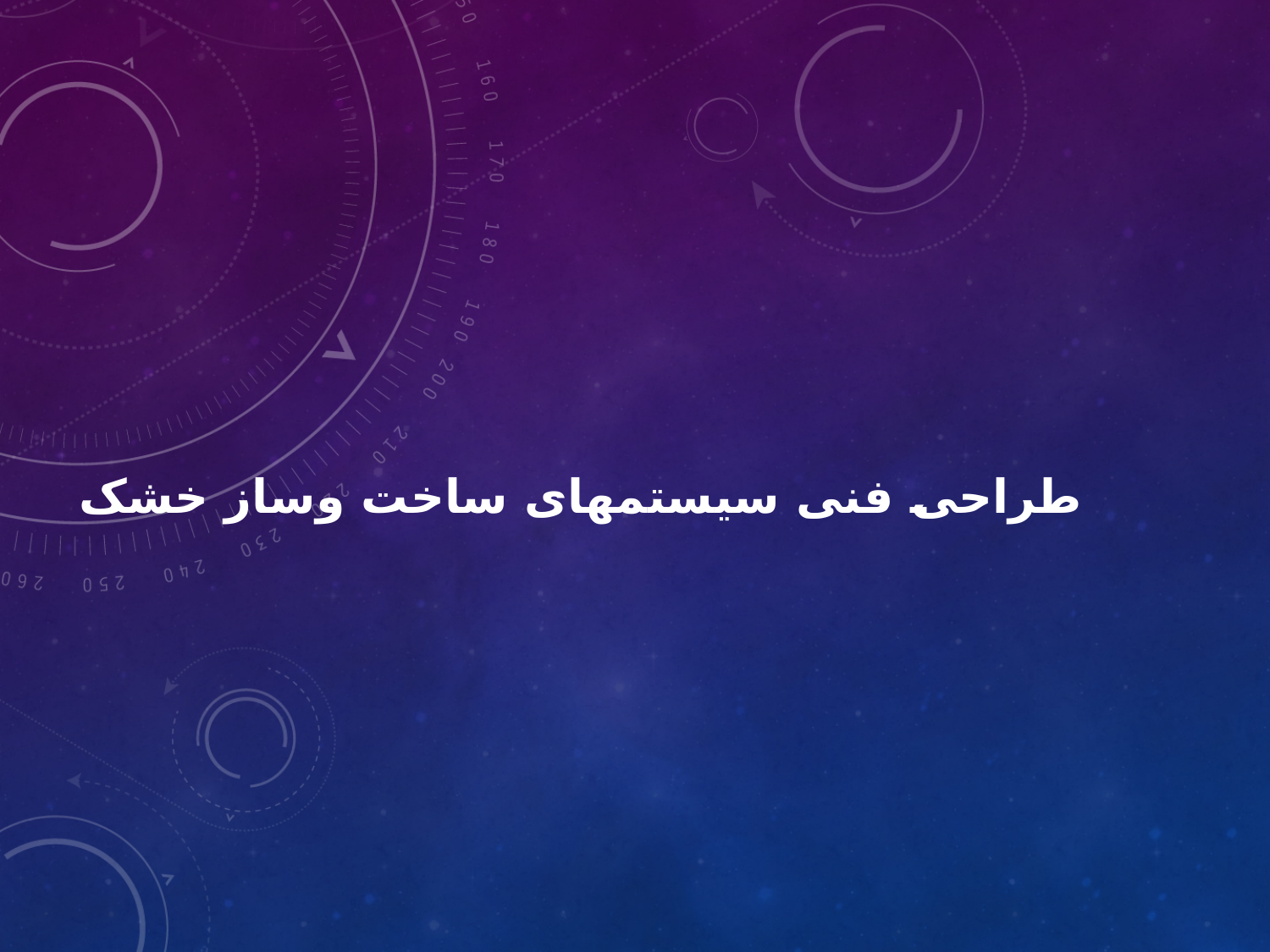

# طراحی فنی سیستمهای ساخت وساز خشک